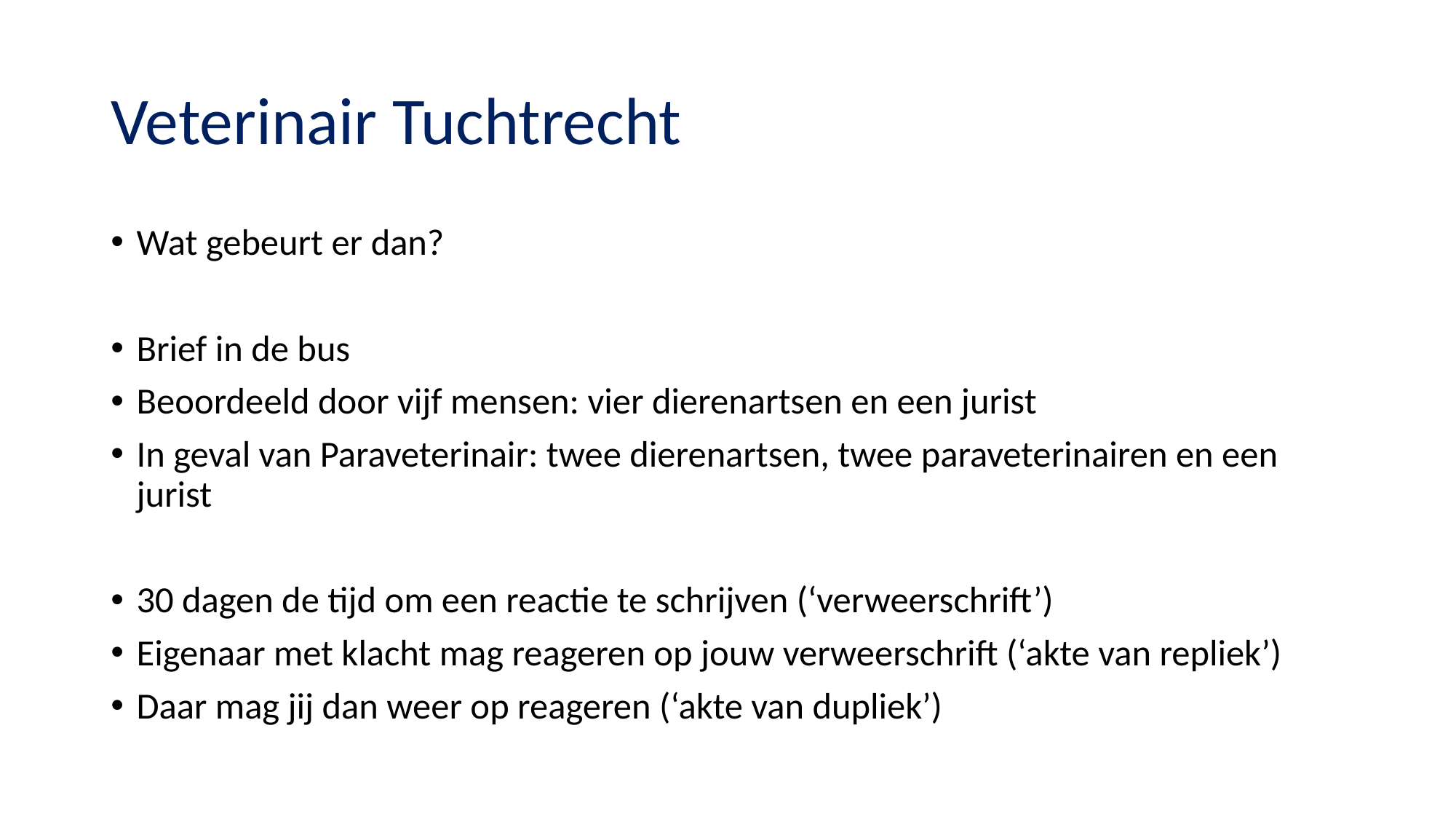

# Veterinair Tuchtrecht
Wat gebeurt er dan?

Brief in de bus
Beoordeeld door vijf mensen: vier dierenartsen en een jurist
In geval van Paraveterinair: twee dierenartsen, twee paraveterinairen en een jurist

30 dagen de tijd om een reactie te schrijven (‘verweerschrift’)
Eigenaar met klacht mag reageren op jouw verweerschrift (‘akte van repliek’)
Daar mag jij dan weer op reageren (‘akte van dupliek’)